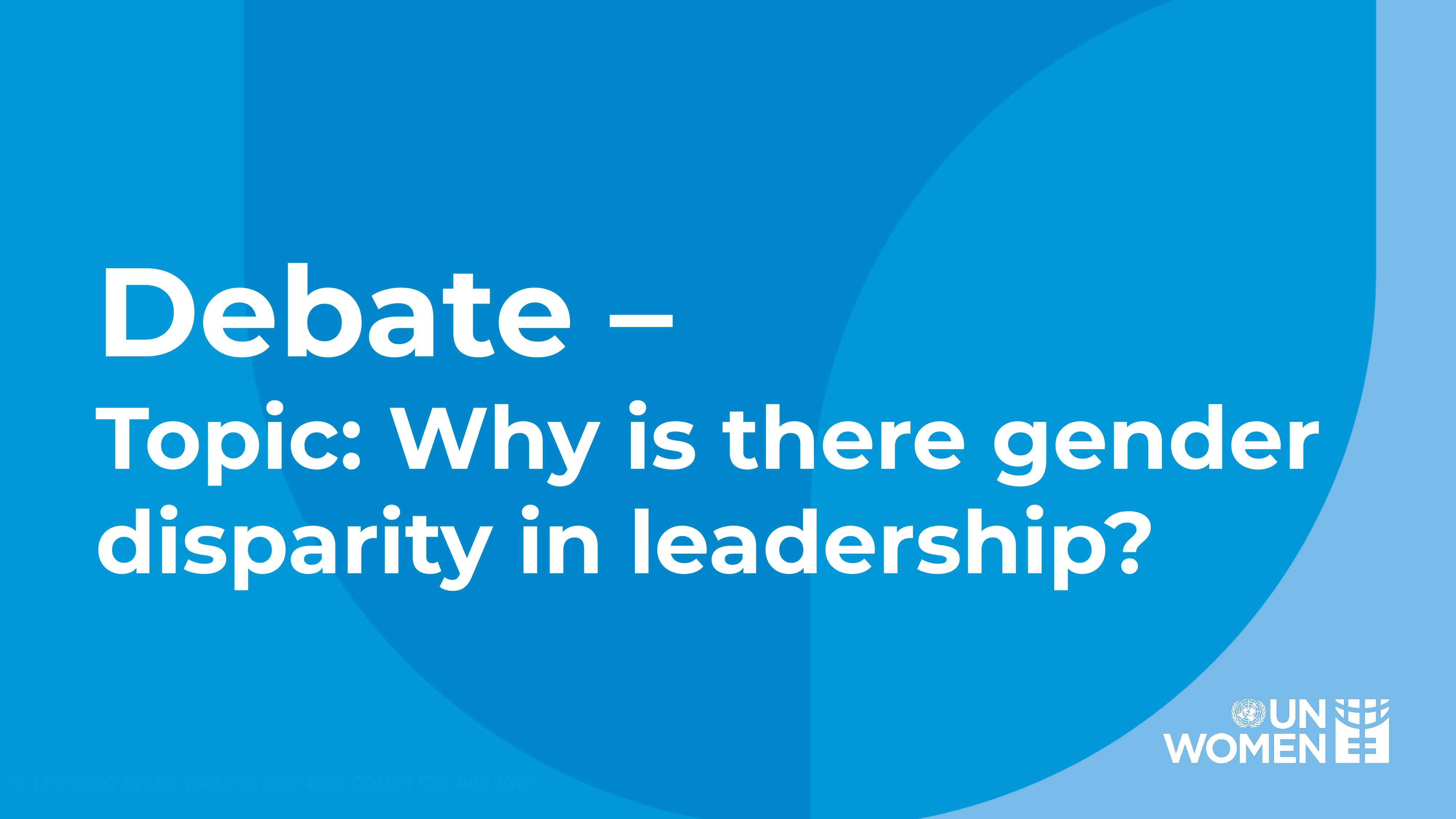

Debate –
Topic: Why is there gender disparity in leadership?
‹#› | MAKING EVERY WOMAN AND GIRL COUNT | 24 July 2019